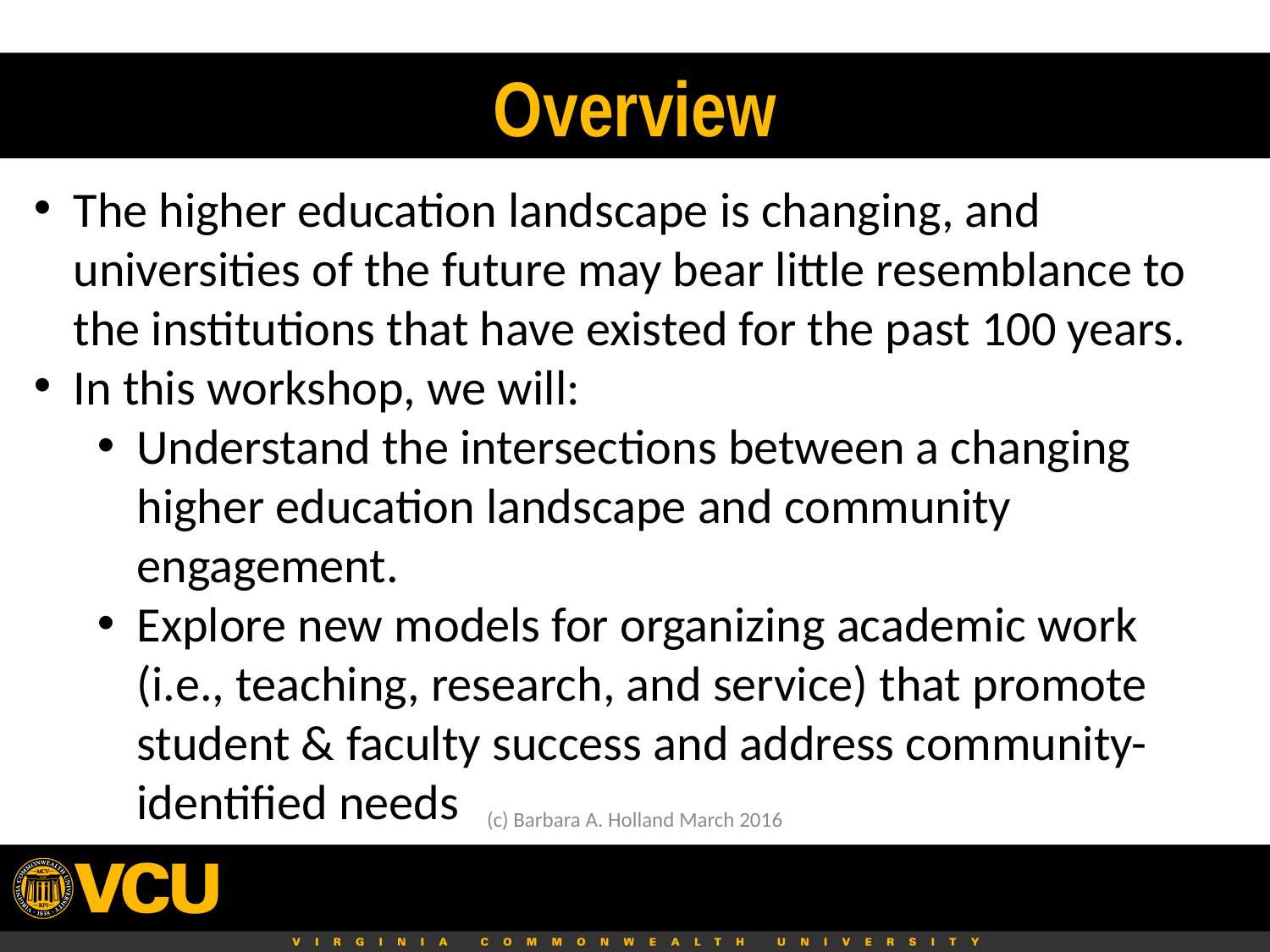

Overview
The higher education landscape is changing, and universities of the future may bear little resemblance to the institutions that have existed for the past 100 years.
In this workshop, we will:
Understand the intersections between a changing higher education landscape and community engagement.
Explore new models for organizing academic work (i.e., teaching, research, and service) that promote student & faculty success and address community-identified needs
(c) Barbara A. Holland March 2016